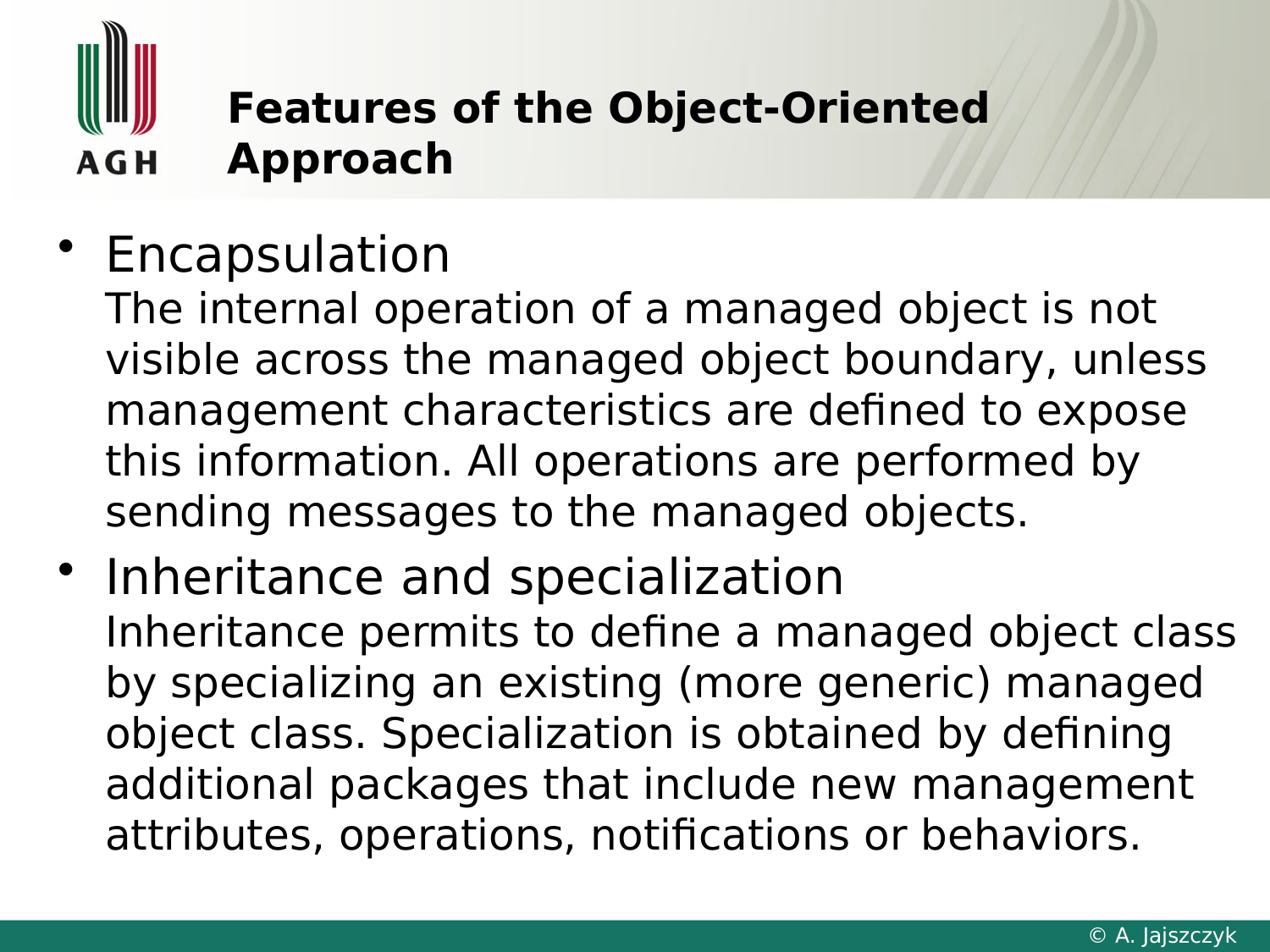

# Features of the Object-Oriented Approach
Encapsulation
The internal operation of a managed object is not visible across the managed object boundary, unless management characteristics are defined to expose this information. All operations are performed by sending messages to the managed objects.
Inheritance and specialization
Inheritance permits to define a managed object class by specializing an existing (more generic) managed object class. Specialization is obtained by defining additional packages that include new management attributes, operations, notifications or behaviors.